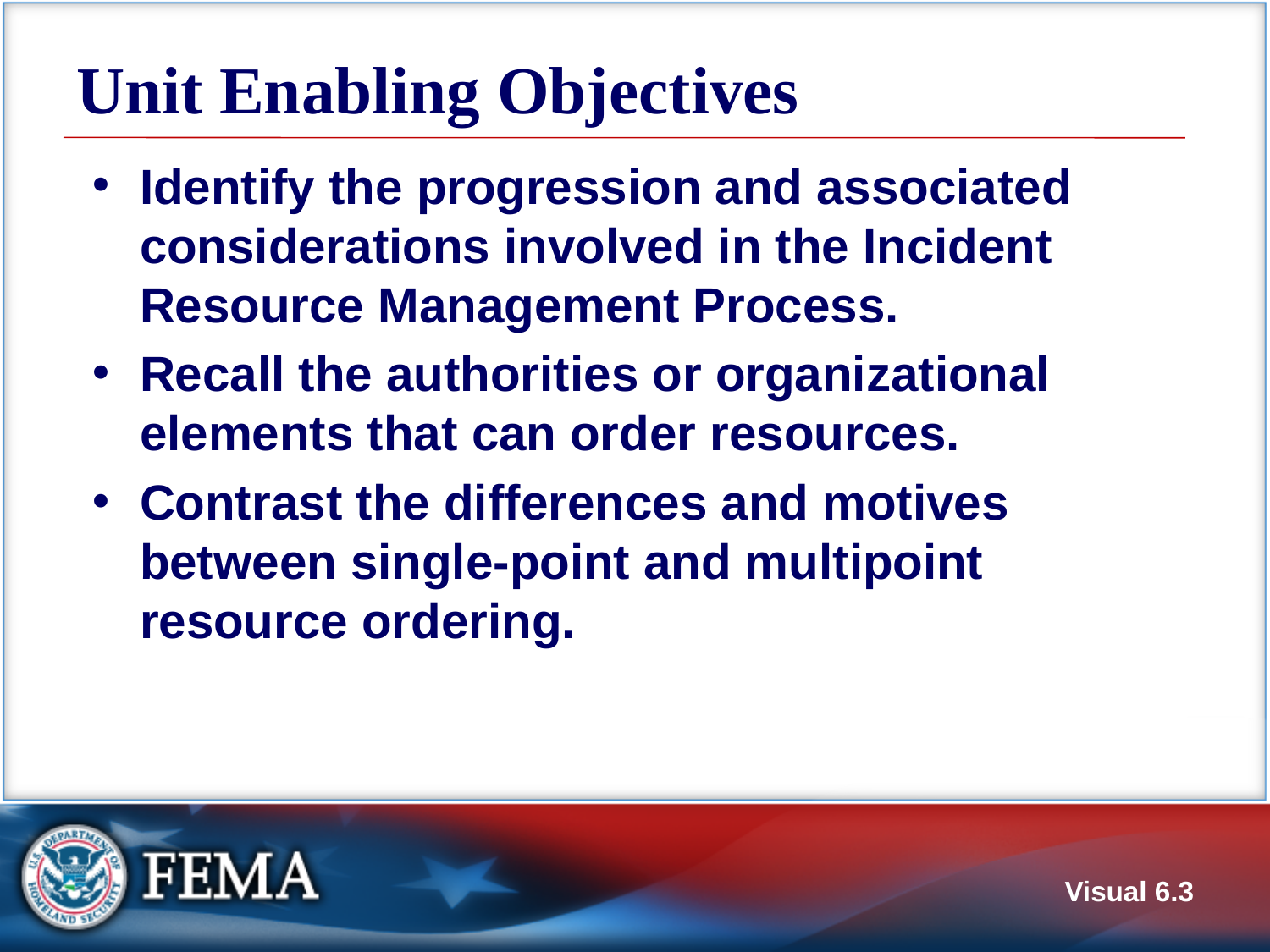

# Unit Enabling Objectives
Identify the progression and associated considerations involved in the Incident Resource Management Process.
Recall the authorities or organizational elements that can order resources.
Contrast the differences and motives between single-point and multipoint resource ordering.
Visual 6.3